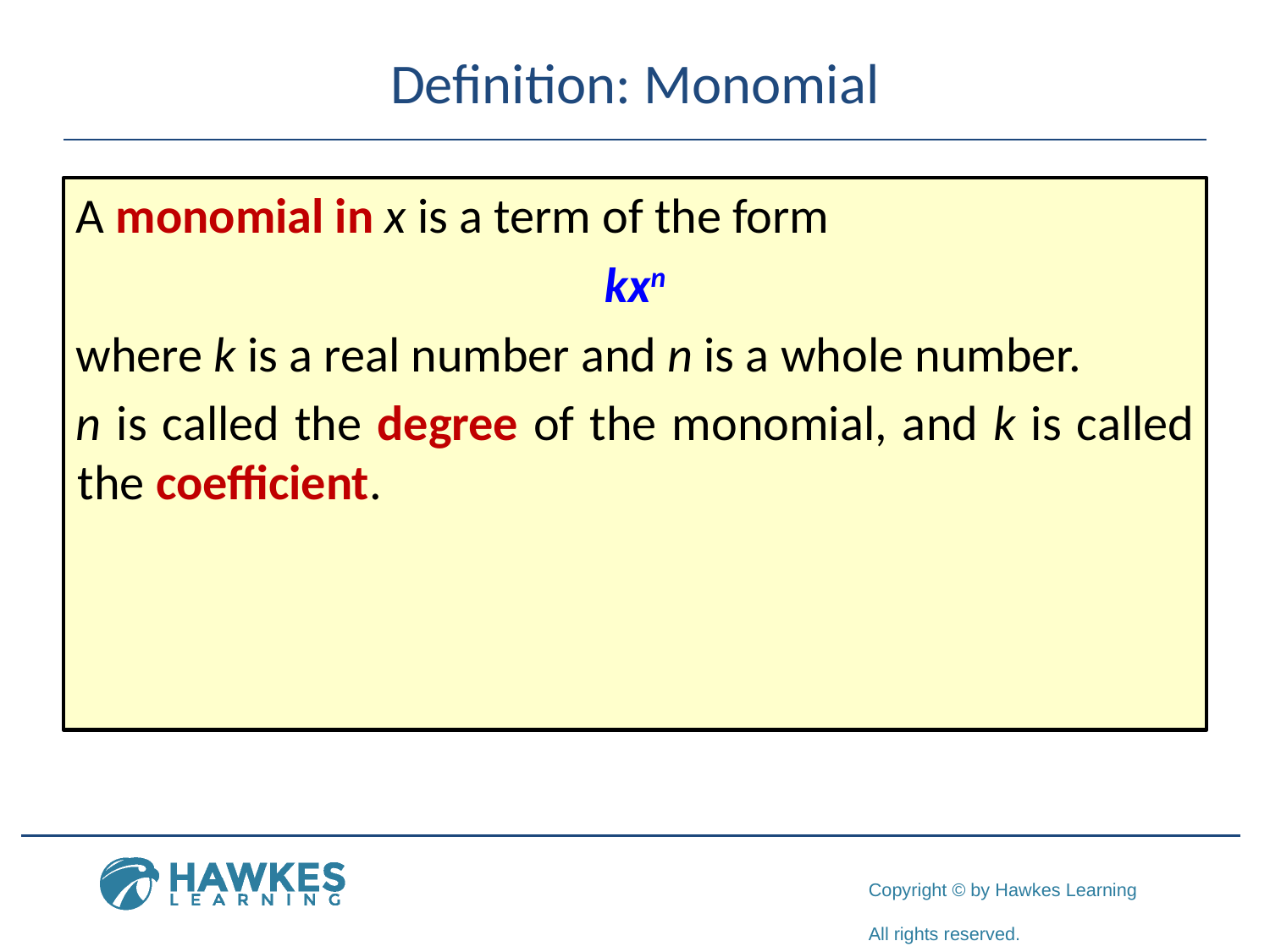

# Definition: Monomial
A monomial in x is a term of the form
kxn
where k is a real number and n is a whole number.
n is called the degree of the monomial, and k is called the coefficient.